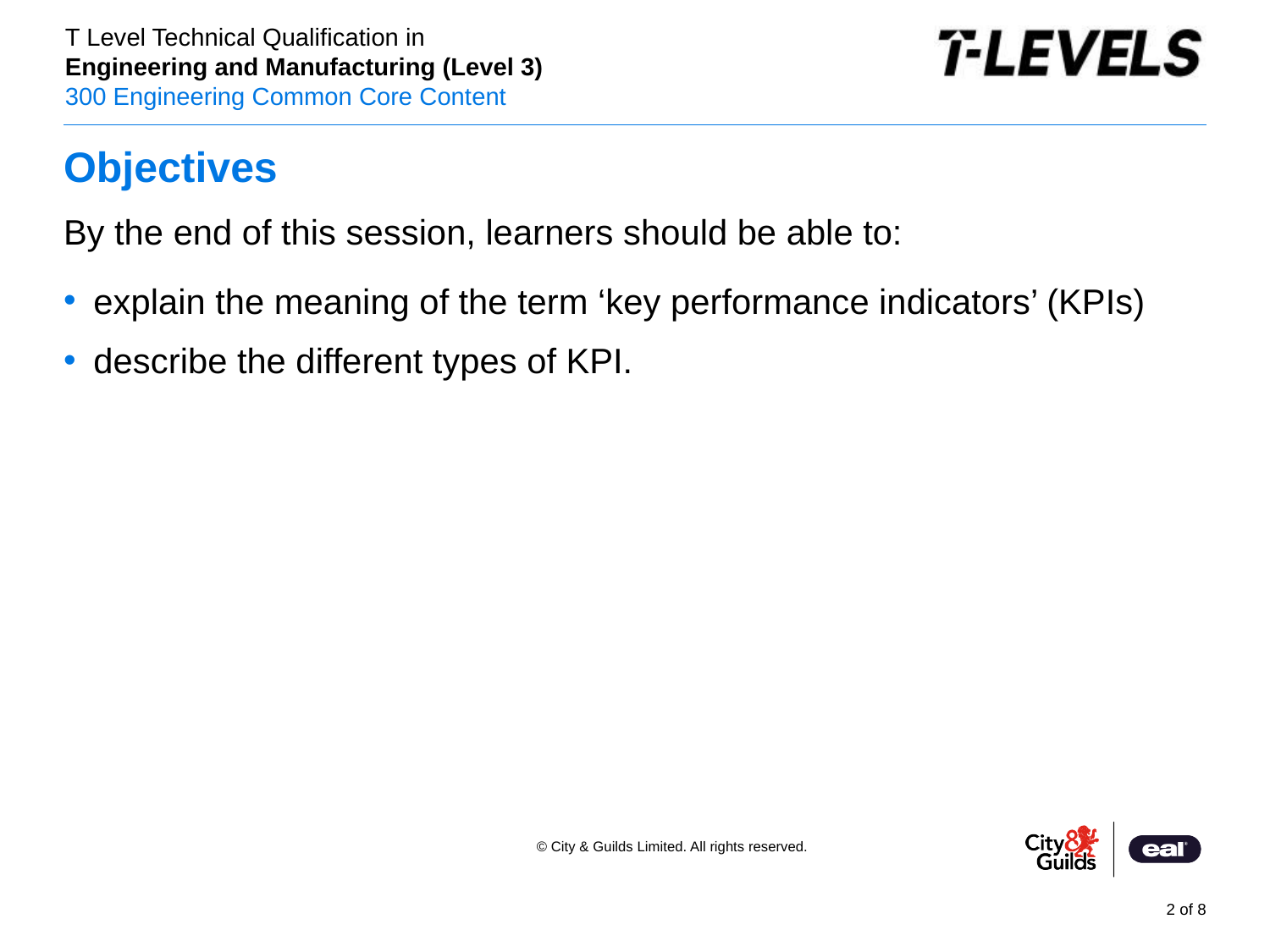

# Objectives
By the end of this session, learners should be able to:
explain the meaning of the term ‘key performance indicators’ (KPIs)
describe the different types of KPI.